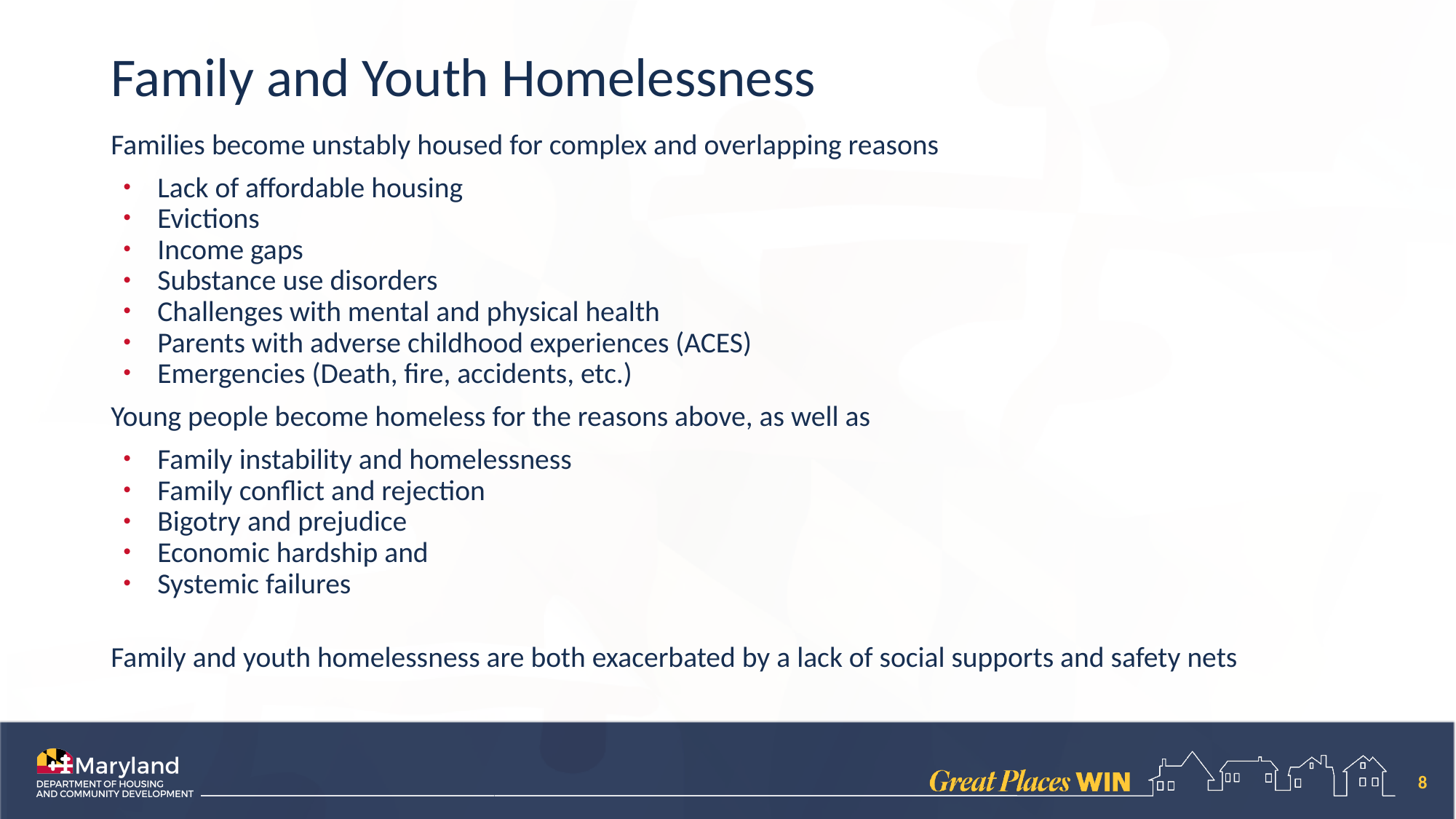

# Family and Youth Homelessness
Families become unstably housed for complex and overlapping reasons
Lack of affordable housing
Evictions
Income gaps
Substance use disorders
Challenges with mental and physical health
Parents with adverse childhood experiences (ACES)
Emergencies (Death, fire, accidents, etc.)
Young people become homeless for the reasons above, as well as
Family instability and homelessness
Family conflict and rejection
Bigotry and prejudice
Economic hardship and
Systemic failures

Family and youth homelessness are both exacerbated by a lack of social supports and safety nets